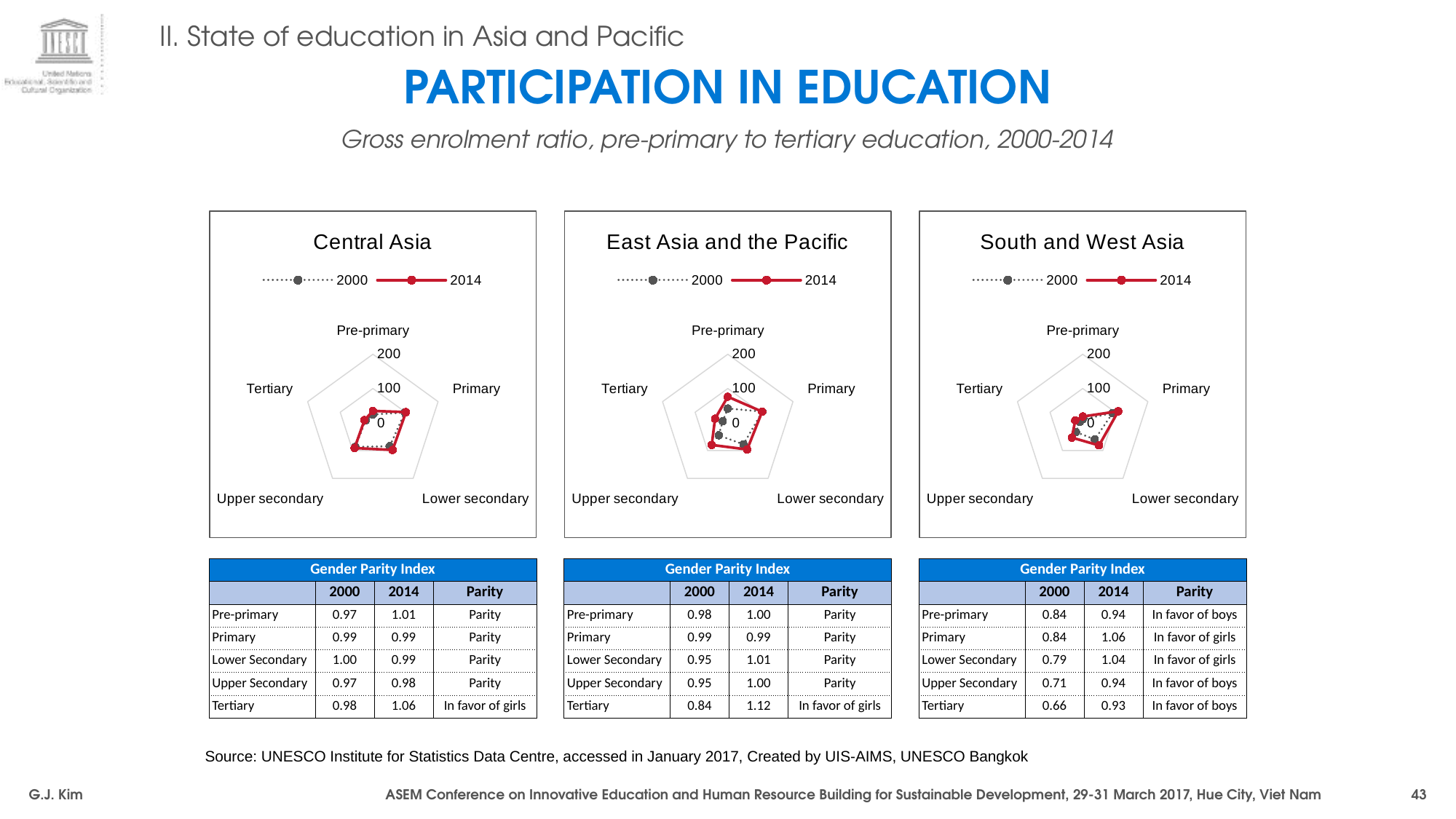

# Participation in Education
II. State of education in Asia and Pacific
Gross enrolment ratio, pre-primary to tertiary education, 2000-2014

### Chart: Central Asia

| Category | 2000 | 2014 |
|---|---|---|
| Pre-primary | 24.1373 | 34.59733 |
| Primary | 97.77644 | 101.63455 |
| Lower secondary | 84.05104 | 97.88119 |
| Upper secondary | 86.91143 | 90.82886 |
| Tertiary | 22.2729 | 25.73398 |

### Chart: East Asia and the Pacific

| Category | 2000 | 2014 |
|---|---|---|
| Pre-primary | 41.83572 | 76.0865 |
| Primary | 105.94031 | 105.42615 |
| Lower secondary | 77.65862 | 96.07091 |
| Upper secondary | 45.03631 | 79.53954 |
| Tertiary | 15.4657 | 39.10896 |

### Chart: South and West Asia

| Category | 2000 | 2014 |
|---|---|---|
| Pre-primary | 10.33936 | 18.46312 |
| Primary | 91.81599 | 109.08141 |
| Lower secondary | 59.72636 | 81.2443 |
| Upper secondary | 33.34642 | 53.36272 |
| Tertiary | 8.79766 | 22.7528 |
| Gender Parity Index |  |  |  |
| --- | --- | --- | --- |
|  | 2000 | 2014 | Parity |
| Pre-primary | 0.97 | 1.01 | Parity |
| Primary | 0.99 | 0.99 | Parity |
| Lower Secondary | 1.00 | 0.99 | Parity |
| Upper Secondary | 0.97 | 0.98 | Parity |
| Tertiary | 0.98 | 1.06 | In favor of girls |
| Gender Parity Index |  |  |  |
| --- | --- | --- | --- |
|  | 2000 | 2014 | Parity |
| Pre-primary | 0.98 | 1.00 | Parity |
| Primary | 0.99 | 0.99 | Parity |
| Lower Secondary | 0.95 | 1.01 | Parity |
| Upper Secondary | 0.95 | 1.00 | Parity |
| Tertiary | 0.84 | 1.12 | In favor of girls |
| Gender Parity Index |  |  |  |
| --- | --- | --- | --- |
|  | 2000 | 2014 | Parity |
| Pre-primary | 0.84 | 0.94 | In favor of boys |
| Primary | 0.84 | 1.06 | In favor of girls |
| Lower Secondary | 0.79 | 1.04 | In favor of girls |
| Upper Secondary | 0.71 | 0.94 | In favor of boys |
| Tertiary | 0.66 | 0.93 | In favor of boys |

Source: UNESCO Institute for Statistics Data Centre, accessed in January 2017, Created by UIS-AIMS, UNESCO Bangkok
G.J. Kim                                                                               ASEM Conference on Innovative Education and Human Resource Building for Sustainable Development, 29-31 March 2017, Hue City, Viet Nam
43